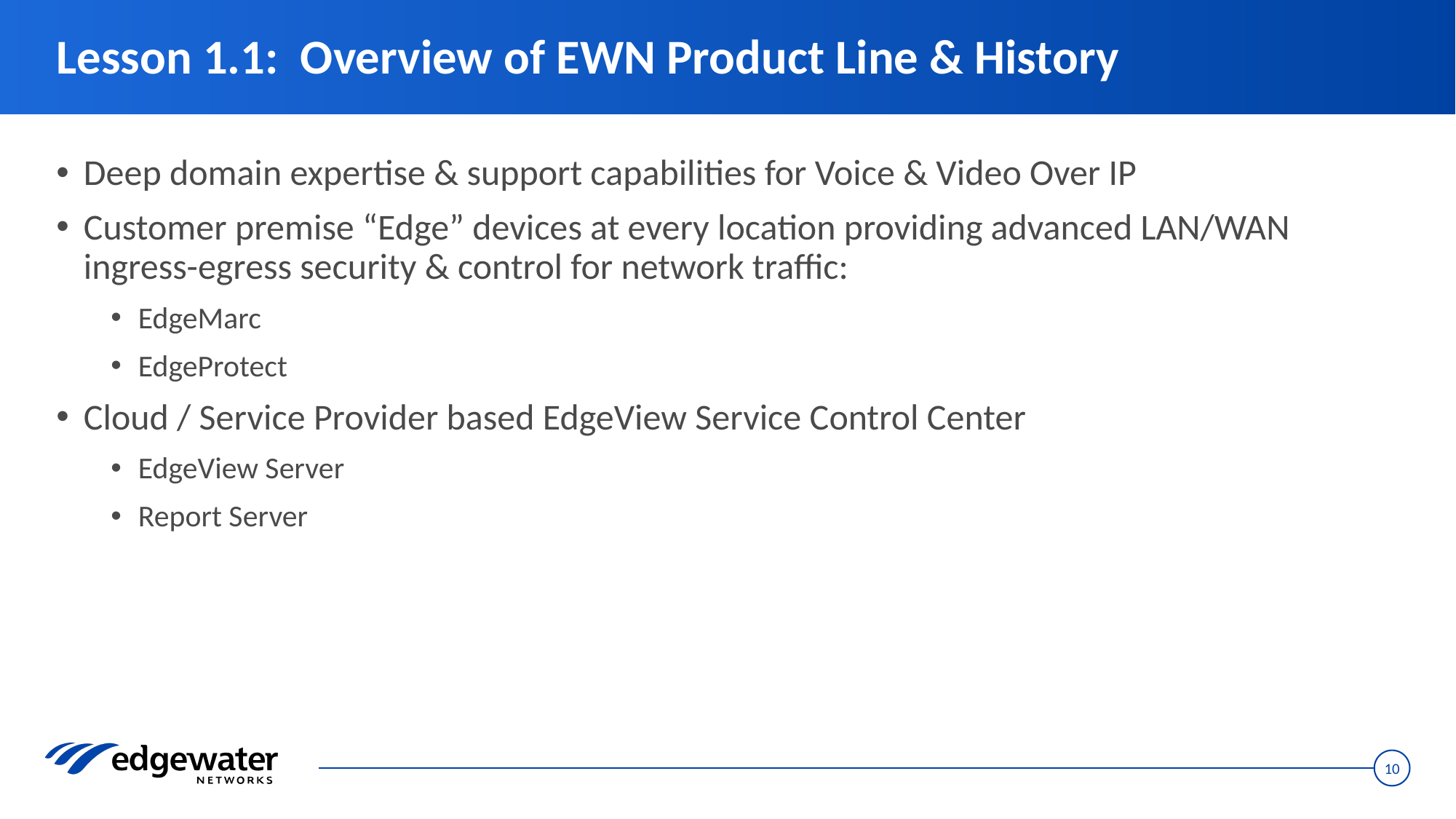

# Lesson 1.1:  Overview of EWN Product Line & History
Deep domain expertise & support capabilities for Voice & Video Over IP
Customer premise “Edge” devices at every location providing advanced LAN/WAN ingress-egress security & control for network traffic:
EdgeMarc
EdgeProtect
Cloud / Service Provider based EdgeView Service Control Center
EdgeView Server
Report Server